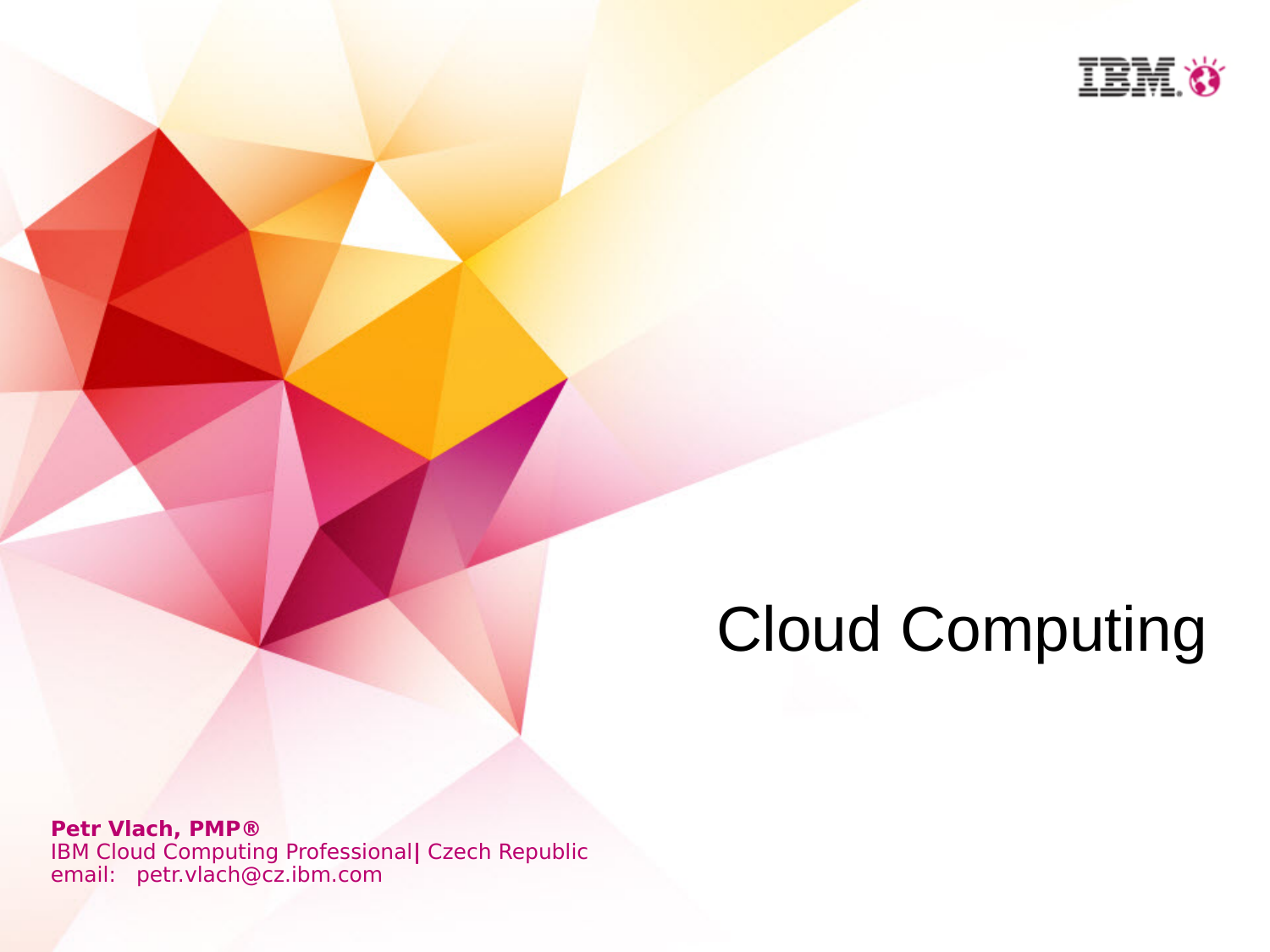

Cloud Computing
Petr Vlach, PMP®
IBM Cloud Computing Professional| Czech Republic
email:   petr.vlach@cz.ibm.com